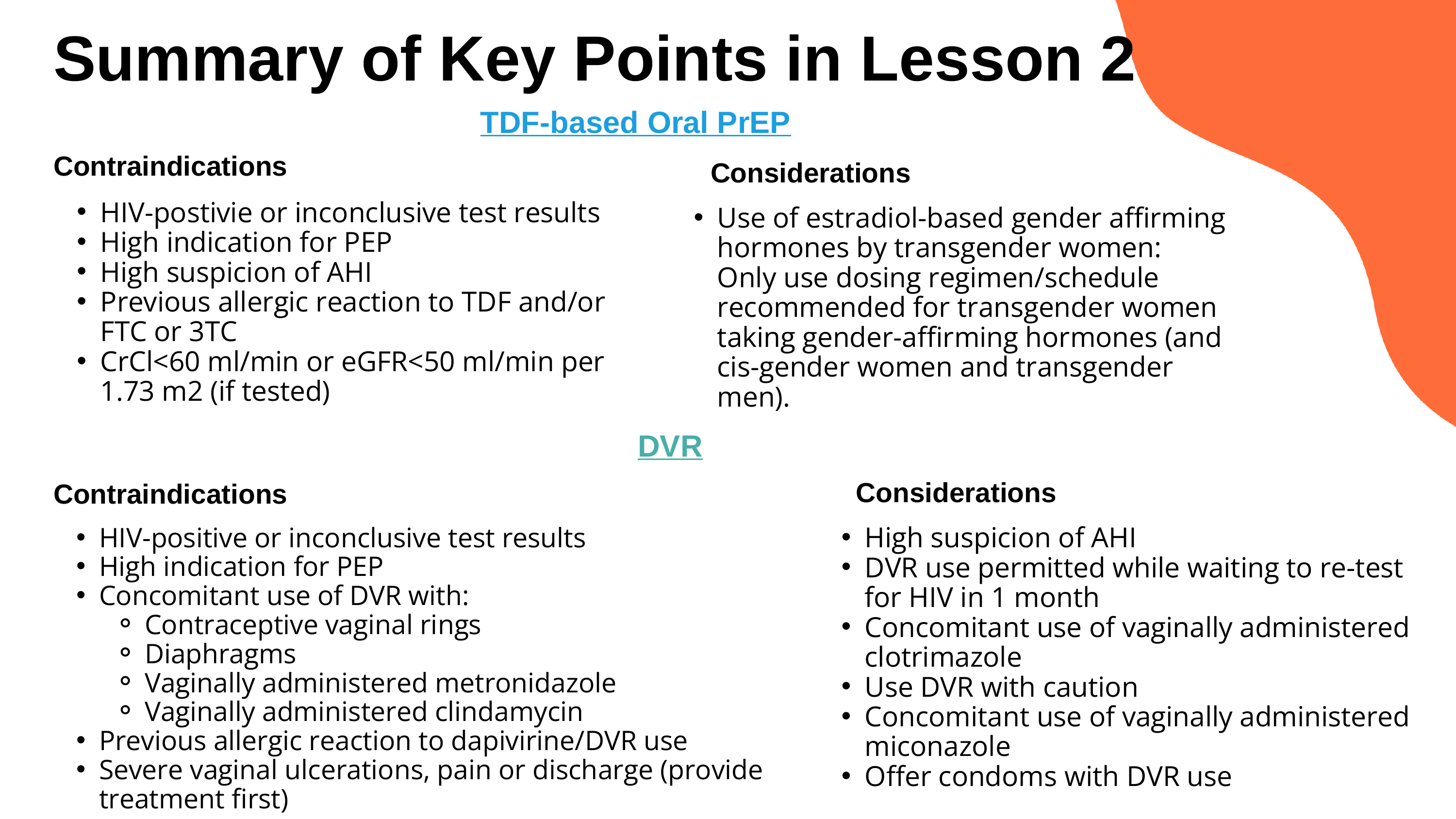

Summary of Key Points in Lesson 2
TDF-based Oral PrEP
Contraindications
Considerations
HIV-postivie or inconclusive test results
High indication for PEP
High suspicion of AHI
Previous allergic reaction to TDF and/or FTC or 3TC
CrCl<60 ml/min or eGFR<50 ml/min per 1.73 m2 (if tested)
Use of estradiol-based gender affirming hormones by transgender women: Only use dosing regimen/schedule recommended for transgender women taking gender-affirming hormones (and cis-gender women and transgender men).
DVR
Considerations
Contraindications
High suspicion of AHI
DVR use permitted while waiting to re-test for HIV in 1 month
Concomitant use of vaginally administered clotrimazole
Use DVR with caution
Concomitant use of vaginally administered miconazole
Offer condoms with DVR use
HIV-positive or inconclusive test results
High indication for PEP
Concomitant use of DVR with:
Contraceptive vaginal rings
Diaphragms
Vaginally administered metronidazole
Vaginally administered clindamycin
Previous allergic reaction to dapivirine/DVR use
Severe vaginal ulcerations, pain or discharge (provide treatment first)